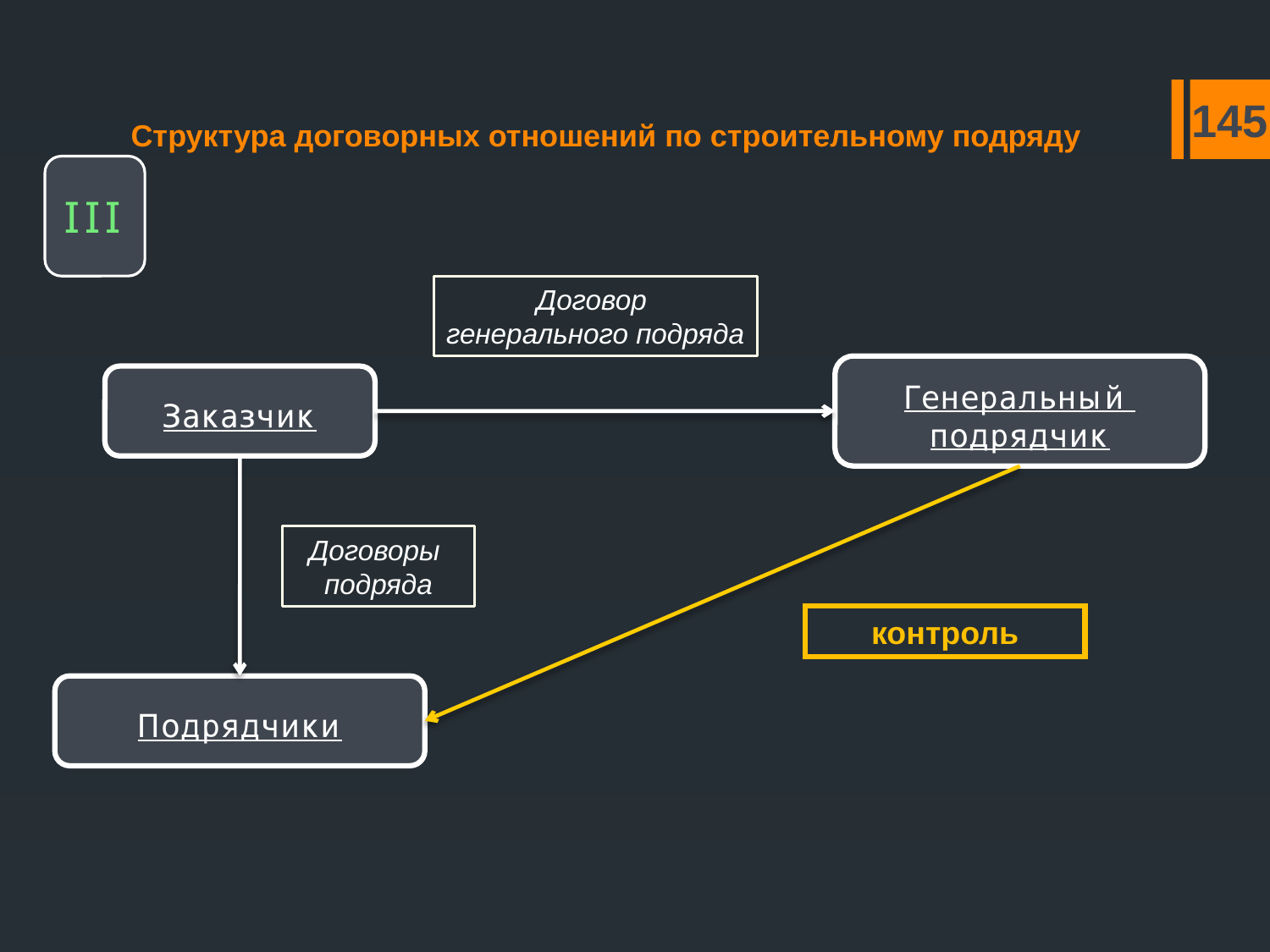

# Структура договорных отношений по строительному подряду
145

III

Договор
генерального подряда

Генеральный
подрядчик

Заказчик

Договоры
подряда
контроль

Подрядчики